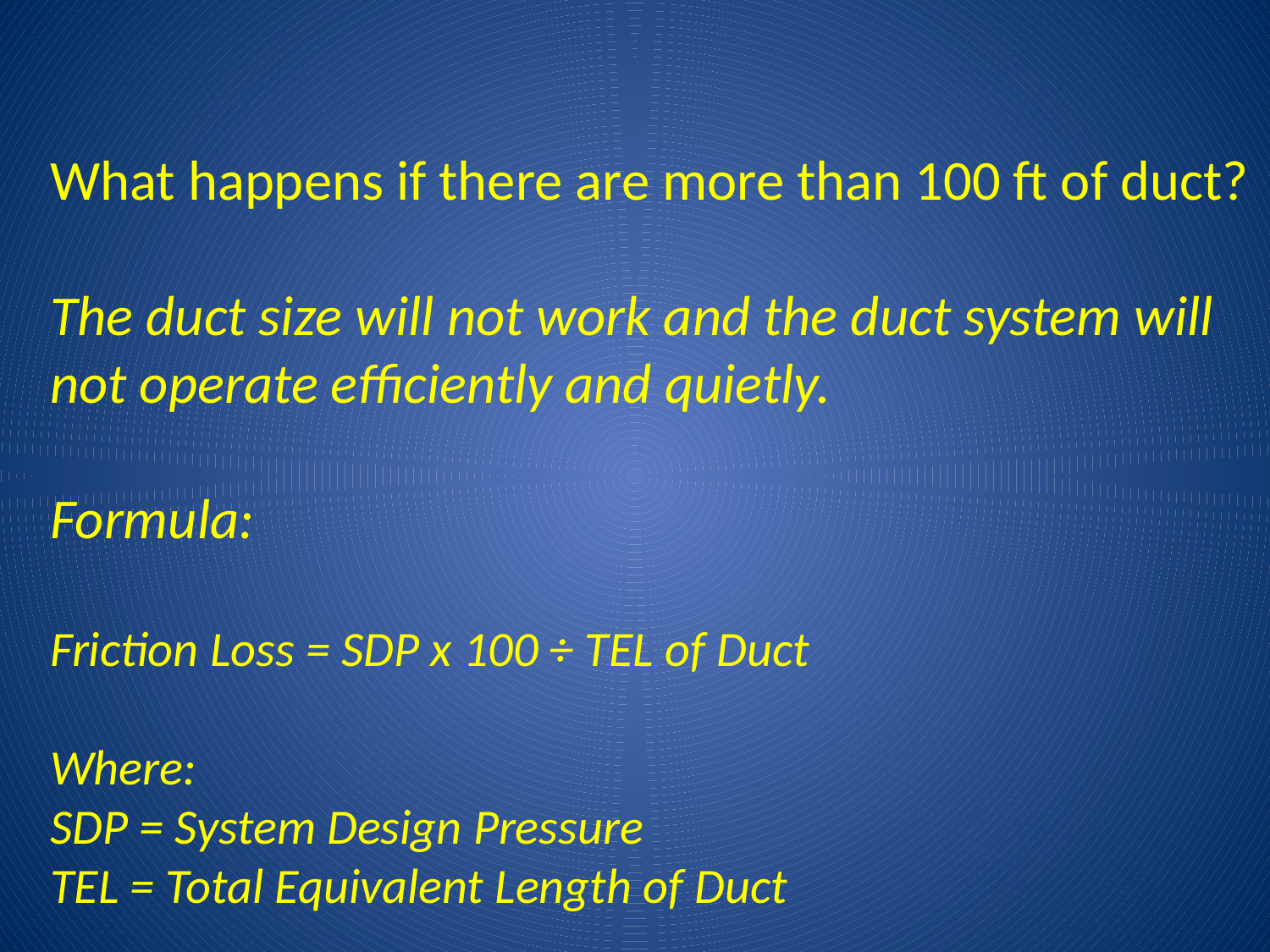

What happens if there are more than 100 ft of duct?

The duct size will not work and the duct system will
not operate efficiently and quietly.

Formula:

Friction Loss = SDP x 100 ÷ TEL of Duct

Where:
SDP = System Design Pressure
TEL = Total Equivalent Length of Duct